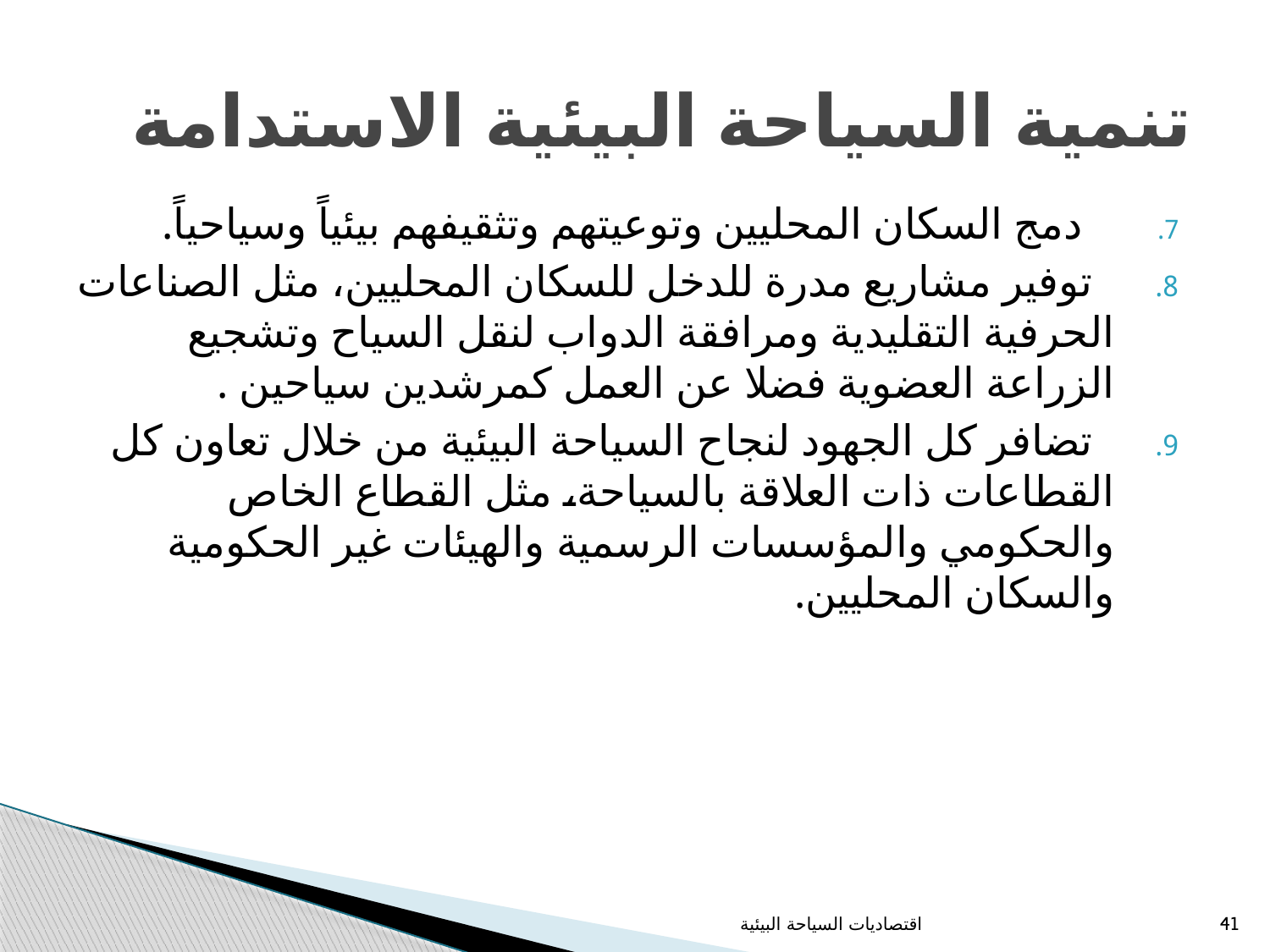

# تنمية السياحة البيئية الاستدامة
   دمج السكان المحليين وتوعيتهم وتثقيفهم بيئياً وسياحياً.
  توفير مشاريع مدرة للدخل للسكان المحليين، مثل الصناعات الحرفية التقليدية ومرافقة الدواب لنقل السياح وتشجيع الزراعة العضوية فضلا عن العمل كمرشدين سياحين .
  تضافر كل الجهود لنجاح السياحة البيئية من خلال تعاون كل القطاعات ذات العلاقة بالسياحة، مثل القطاع الخاص والحكومي والمؤسسات الرسمية والهيئات غير الحكومية  والسكان المحليين.
اقتصاديات السياحة البيئية
41